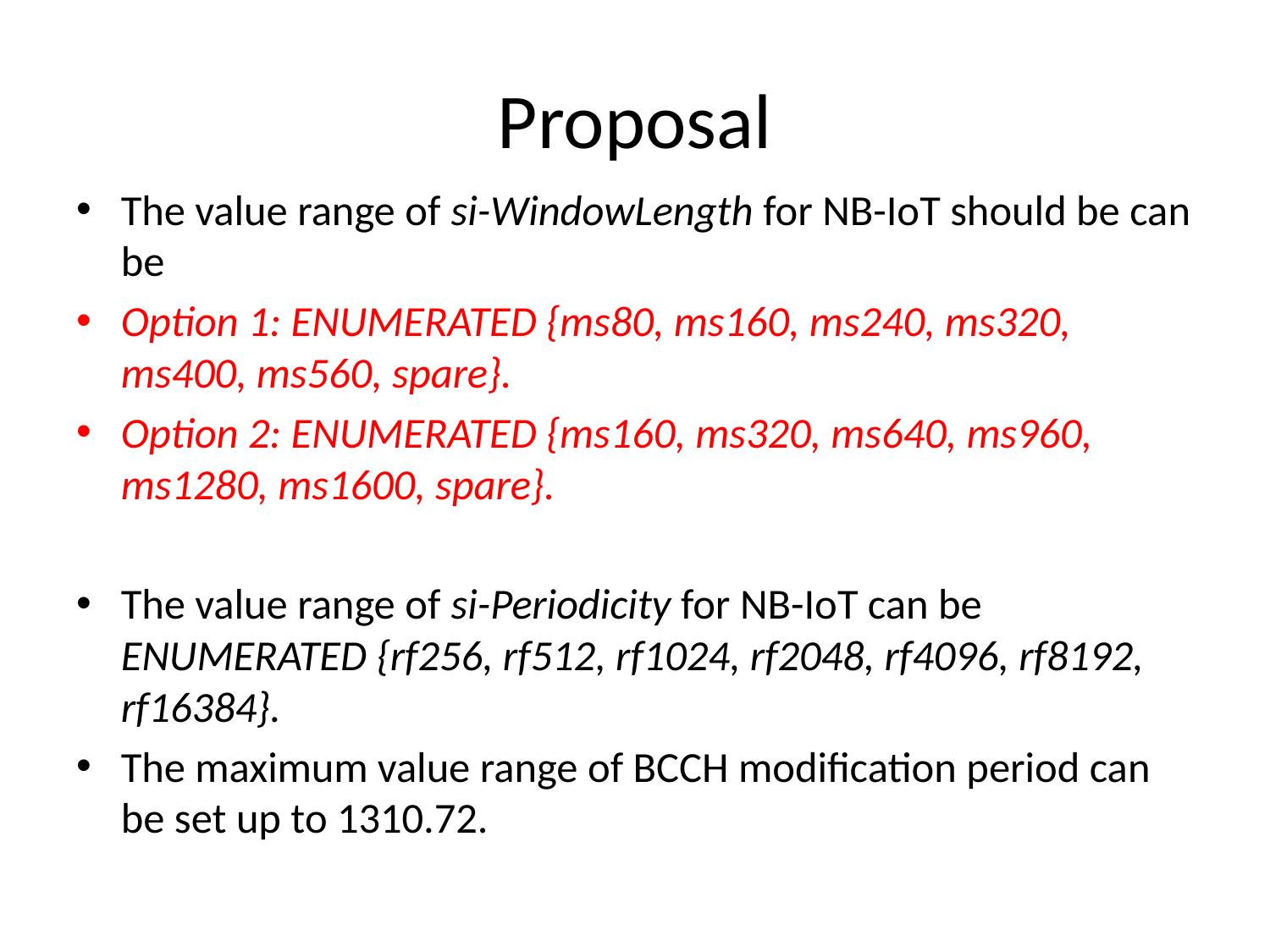

# Proposal
The value range of si-WindowLength for NB-IoT should be can be
Option 1: ENUMERATED {ms80, ms160, ms240, ms320, ms400, ms560, spare}.
Option 2: ENUMERATED {ms160, ms320, ms640, ms960, ms1280, ms1600, spare}.

The value range of si-Periodicity for NB-IoT can be ENUMERATED {rf256, rf512, rf1024, rf2048, rf4096, rf8192, rf16384}.
The maximum value range of BCCH modification period can be set up to 1310.72.